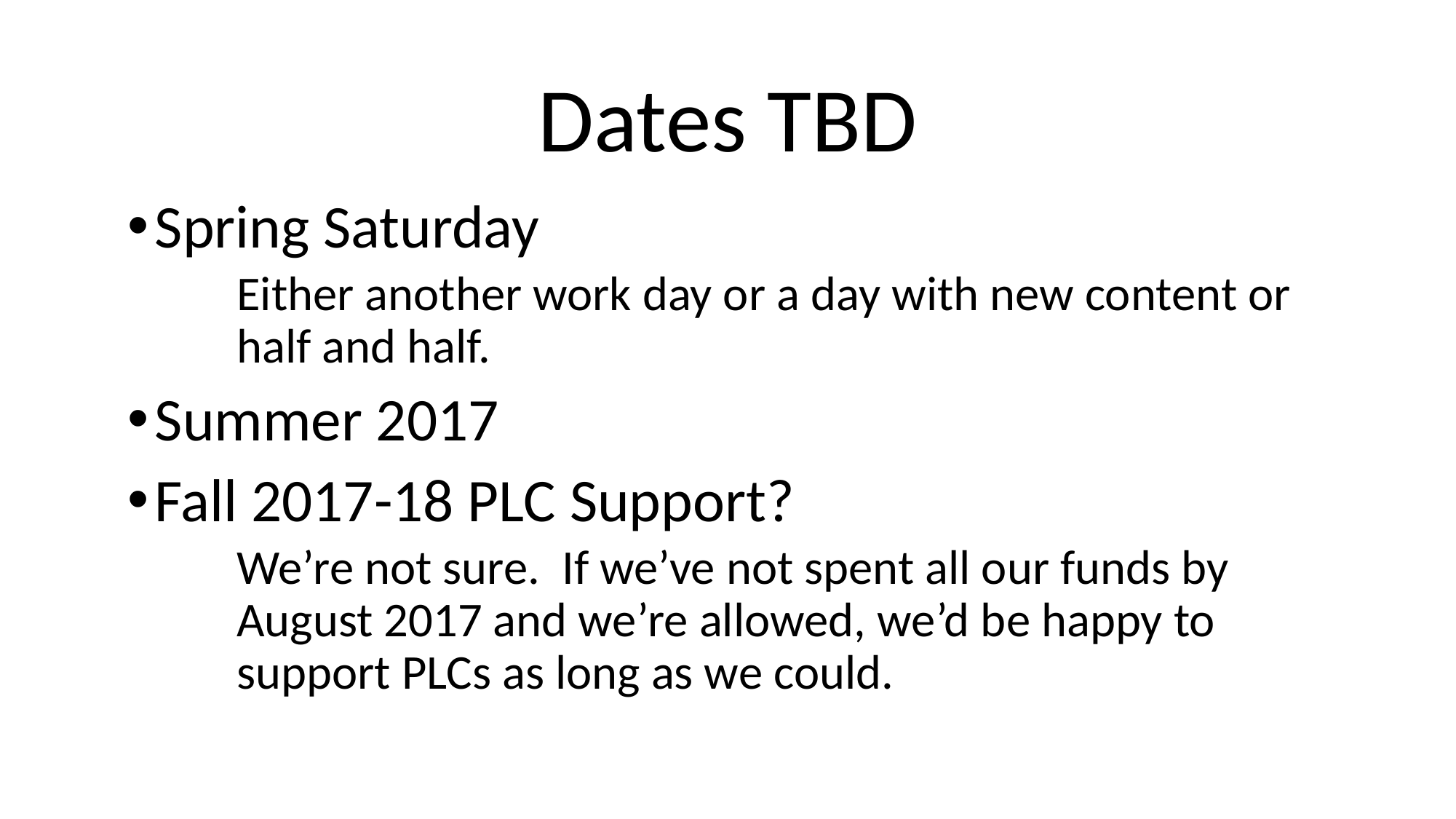

# Dates TBD
Spring Saturday
Either another work day or a day with new content or half and half.
Summer 2017
Fall 2017-18 PLC Support?
We’re not sure.  If we’ve not spent all our funds by August 2017 and we’re allowed, we’d be happy to support PLCs as long as we could.